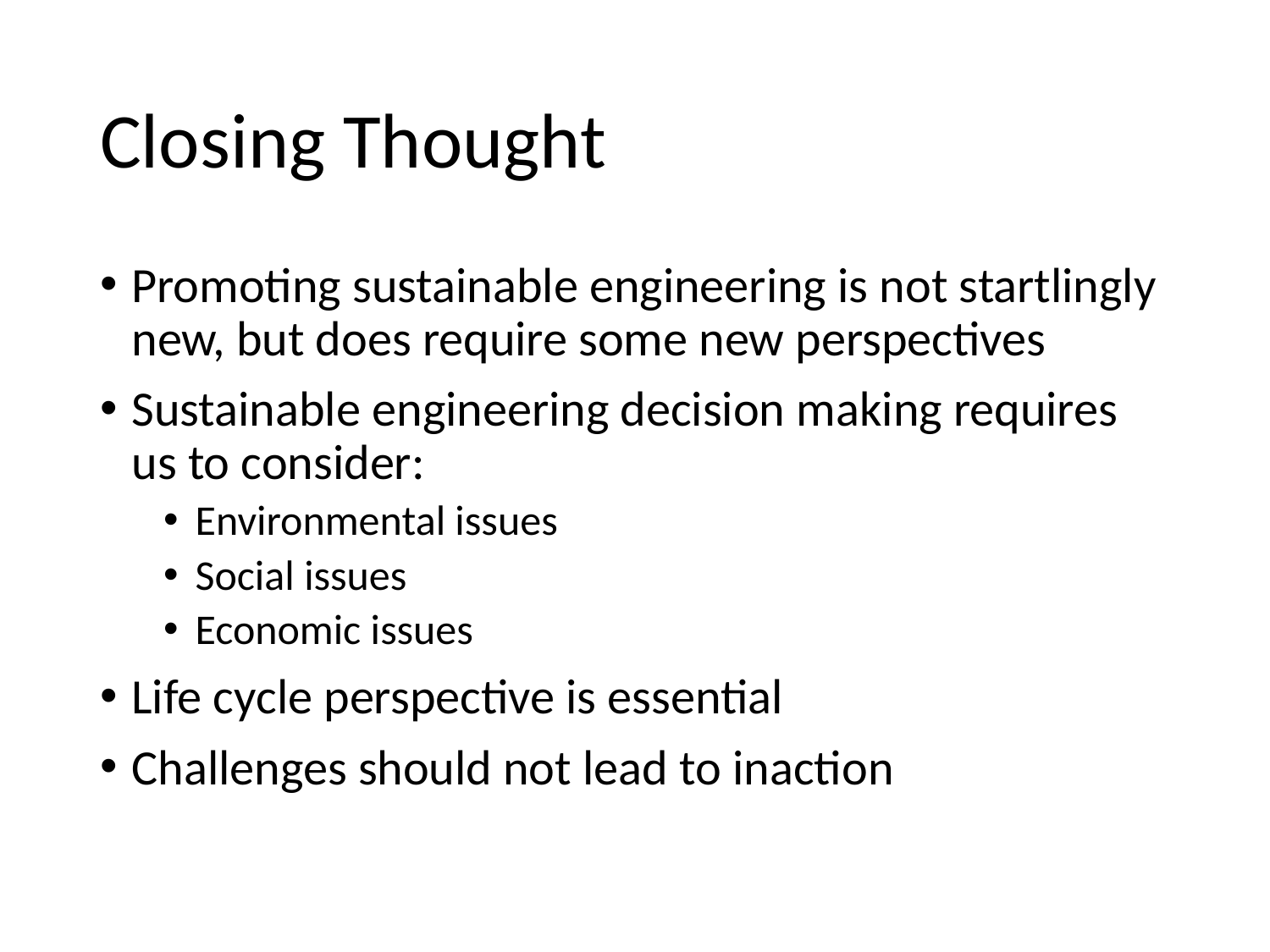

# Closing Thought
Promoting sustainable engineering is not startlingly new, but does require some new perspectives
Sustainable engineering decision making requires us to consider:
Environmental issues
Social issues
Economic issues
Life cycle perspective is essential
Challenges should not lead to inaction